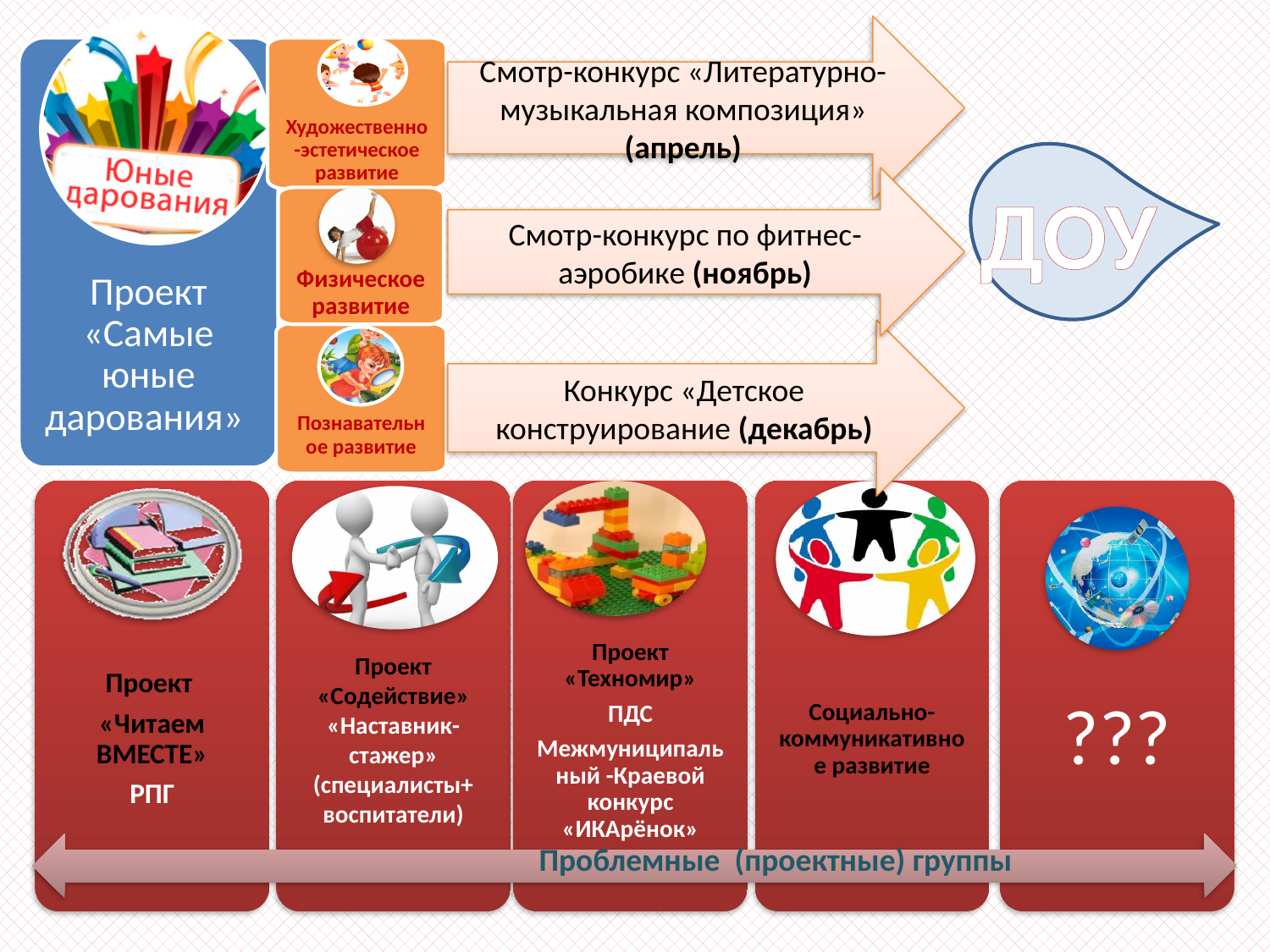

Смотр-конкурс «Литературно-музыкальная композиция» (апрель)

Проект «Самые юные дарования»
Художественно-эстетическое развитие

Смотр-конкурс по фитнес-аэробике (ноябрь)
ДОУ
Физическое развитие

Конкурс «Детское конструирование (декабрь)
Познавательное развитие

Проект
«Читаем ВМЕСТЕ»
РПГ
Проект «Содействие»
«Наставник-стажер» (специалисты+
воспитатели)
Социально-коммуникативное развитие

Проект «Техномир»
ПДС
Межмуниципальный -Краевой конкурс «ИКАрёнок»

???
Проблемные  (проектные) группы